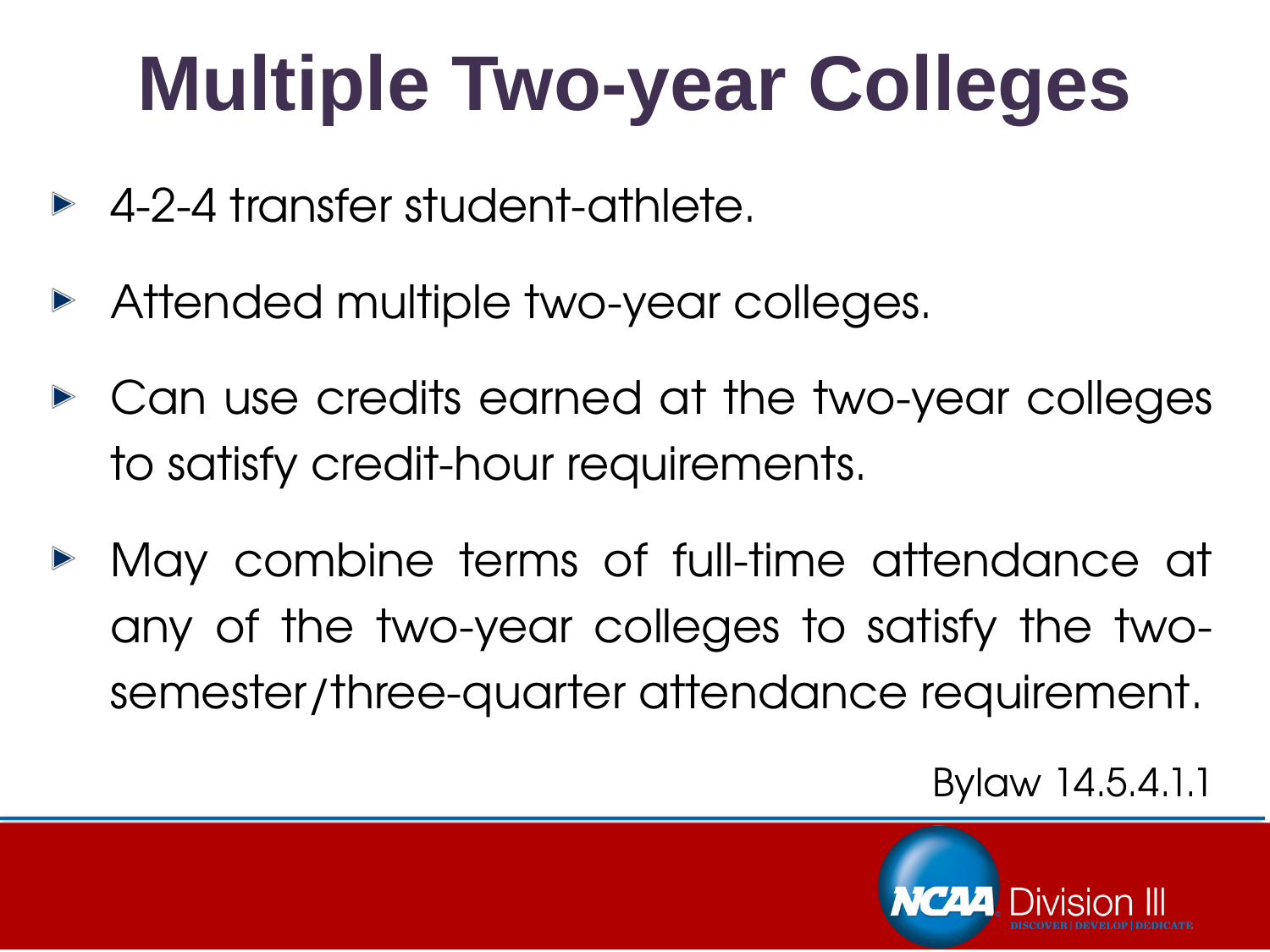

# Multiple Two-year Colleges
4-2-4 transfer student-athlete.

Attended multiple two-year colleges.

Can use credits earned at the two-year colleges to satisfy credit-hour requirements.

May combine terms of full-time attendance at any of the two-year colleges to satisfy the two-semester/three-quarter attendance requirement.

Bylaw 14.5.4.1.1